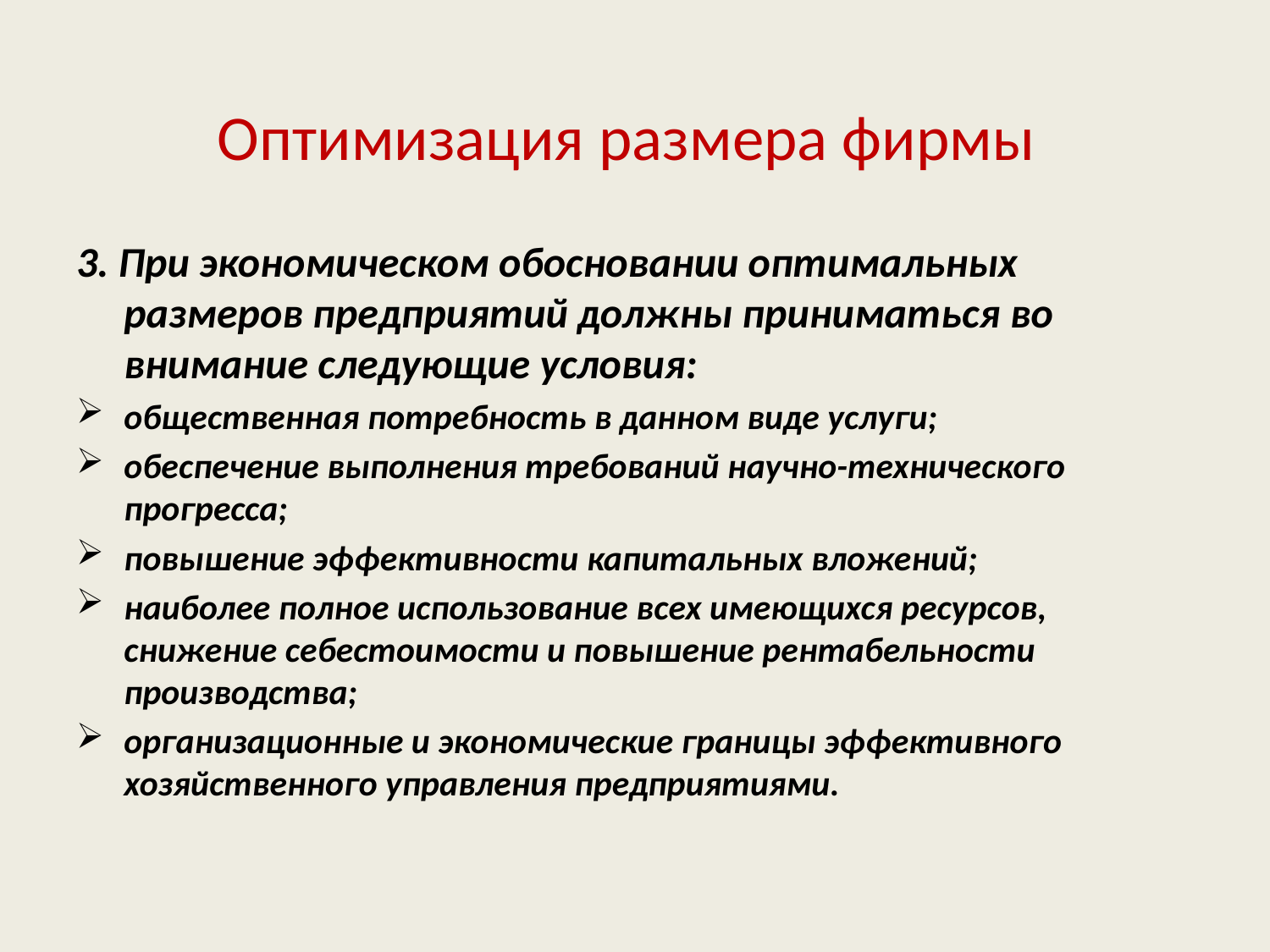

# Оптимизация размера фирмы

3. При экономическом обосновании оптимальных размеров предприятий должны приниматься во внимание следующие условия:
общественная потребность в данном виде услуги;
обеспечение выполнения требований научно-технического прогресса;
повышение эффективности капитальных вложений;
наиболее полное использование всех имеющихся ресурсов, снижение себестоимости и повышение рентабельности производства;
организационные и экономические границы эффективного хозяйственного управления предприятиями.